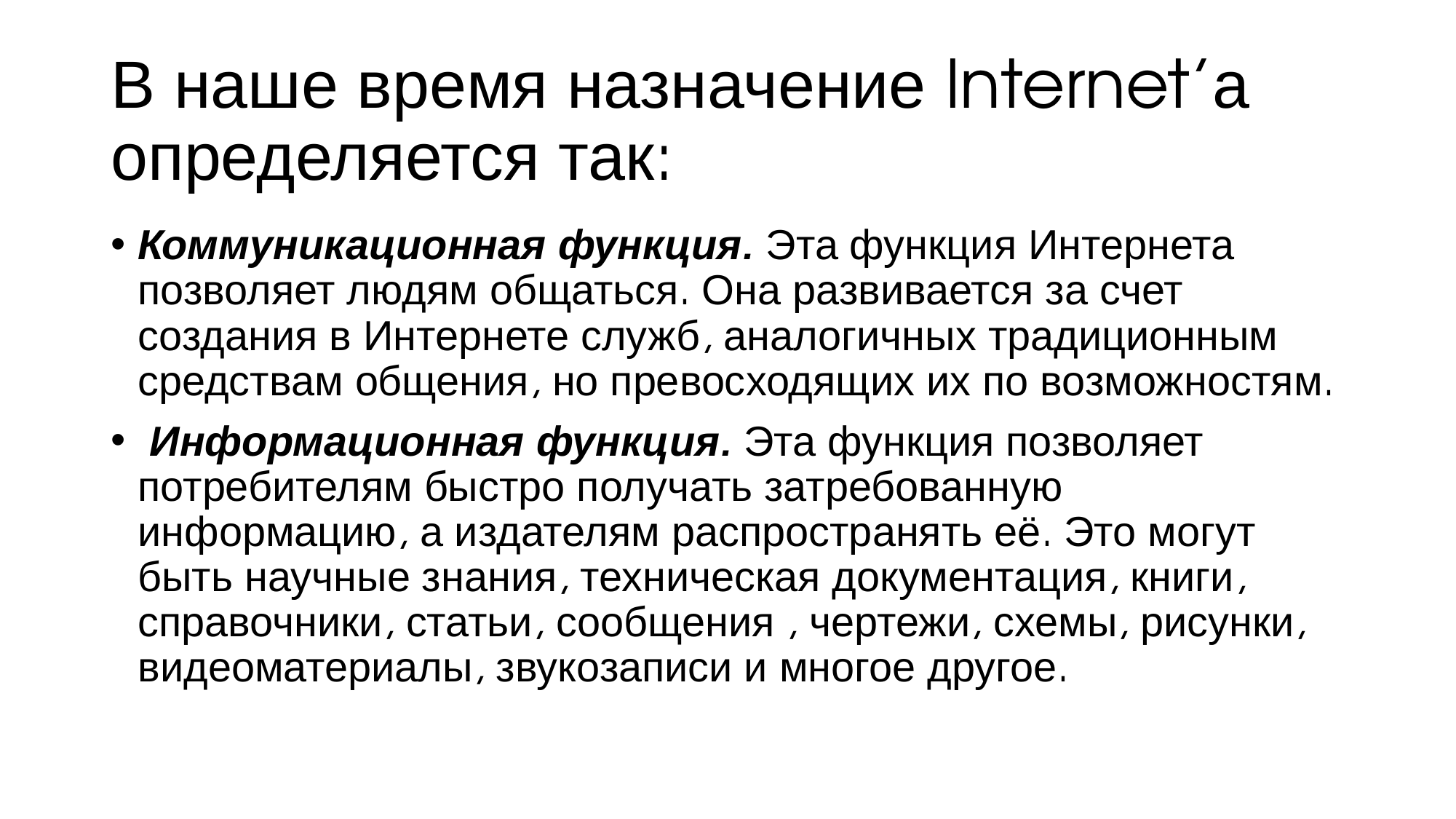

# В наше время назначение Internet’а определяется так:
Коммуникационная функция. Эта функция Интернета позволяет людям общаться. Она развивается за счет создания в Интернете служб, аналогичных традиционным средствам общения, но превосходящих их по возможностям.
 Информационная функция. Эта функция позволяет потребителям быстро получать затребованную информацию, а издателям распространять её. Это могут быть научные знания, техническая документация, книги, справочники, статьи, сообщения , чертежи, схемы, рисунки, видеоматериалы, звукозаписи и многое другое.